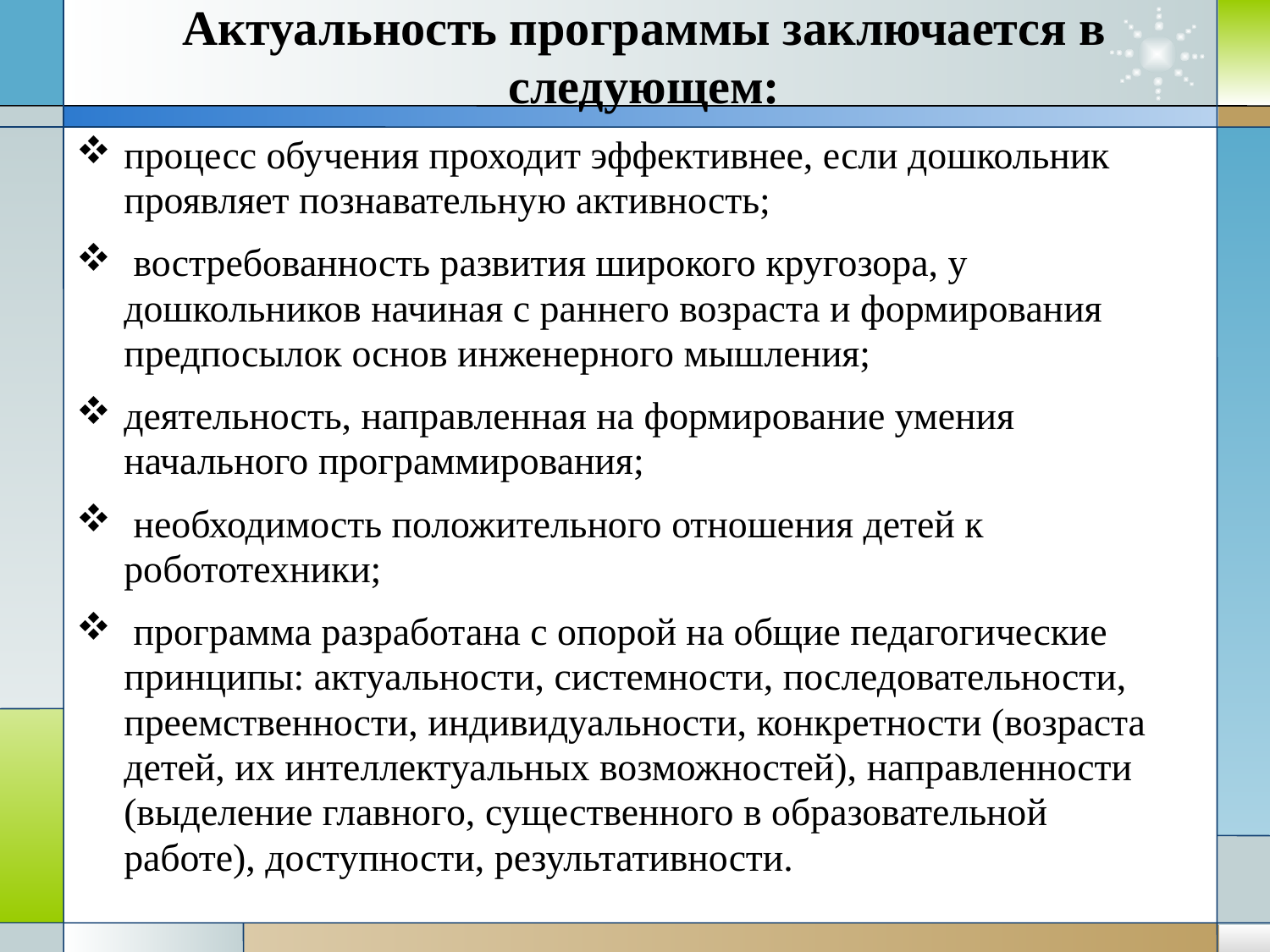

# Актуальность программы заключается в следующем:
процесс обучения проходит эффективнее, если дошкольник проявляет познавательную активность;
 востребованность развития широкого кругозора, у дошкольников начиная с раннего возраста и формирования предпосылок основ инженерного мышления;
деятельность, направленная на формирование умения начального программирования;
 необходимость положительного отношения детей к робототехники;
 программа разработана с опорой на общие педагогические принципы: актуальности, системности, последовательности, преемственности, индивидуальности, конкретности (возраста детей, их интеллектуальных возможностей), направленности (выделение главного, существенного в образовательной работе), доступности, результативности.